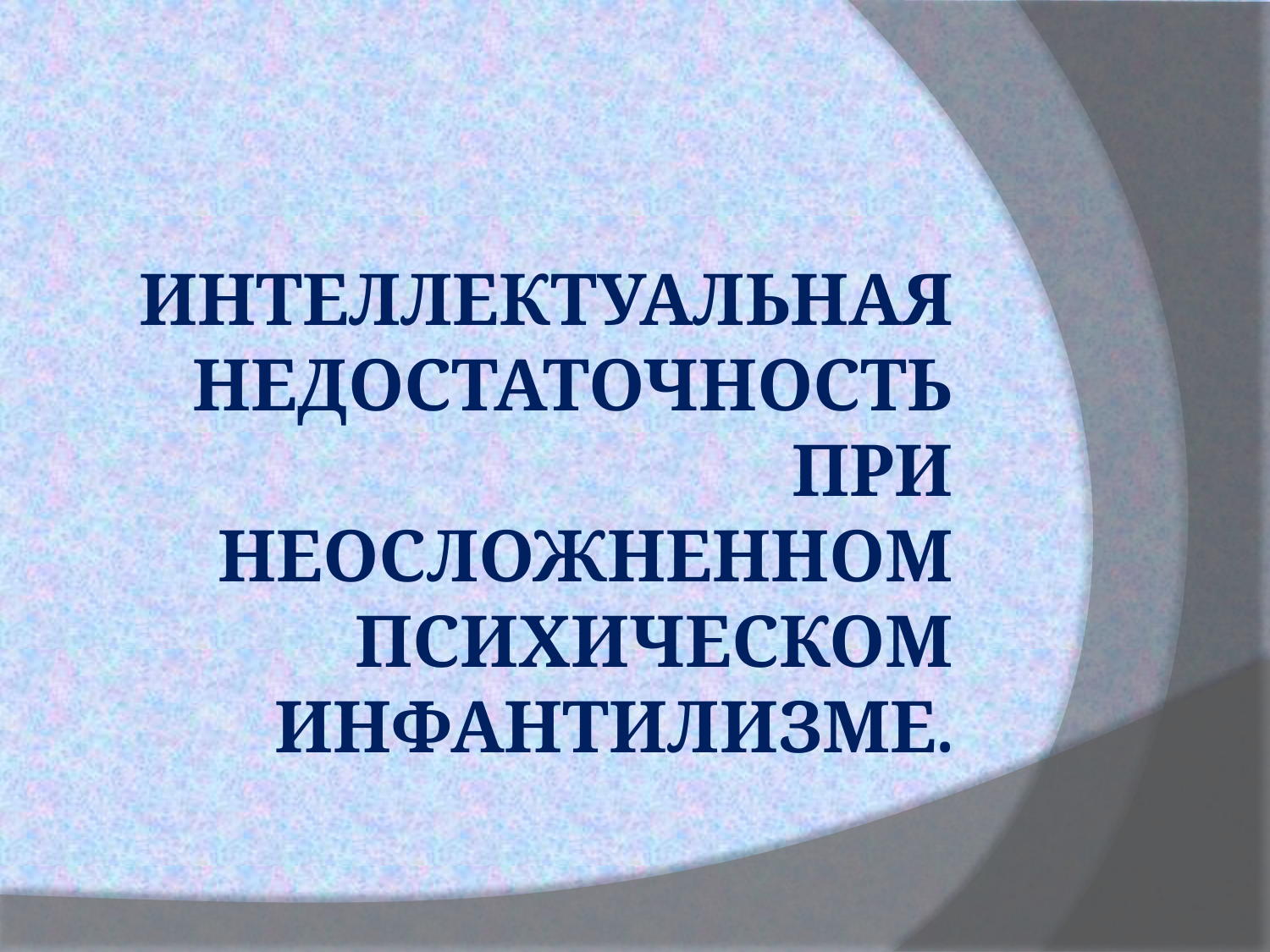

# Интеллектуальная недостаточность при неосложненном психическом инфантилизме.